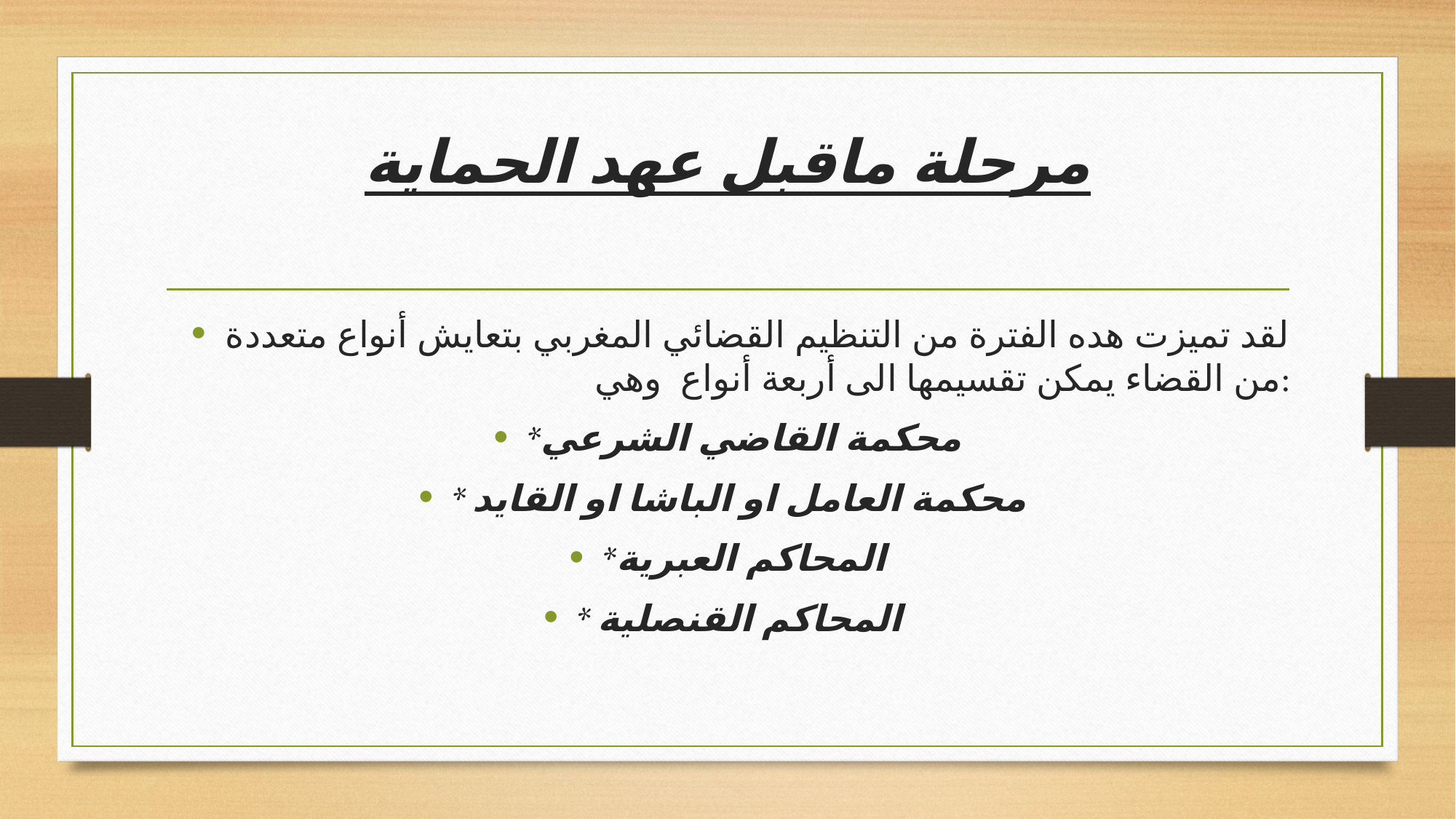

# مرحلة ماقبل عهد الحماية
لقد تميزت هده الفترة من التنظيم القضائي المغربي بتعايش أنواع متعددة من القضاء يمكن تقسيمها الى أربعة أنواع  وهي:
*محكمة القاضي الشرعي
* محكمة العامل او الباشا او القايد
*المحاكم العبرية
* المحاكم القنصلية